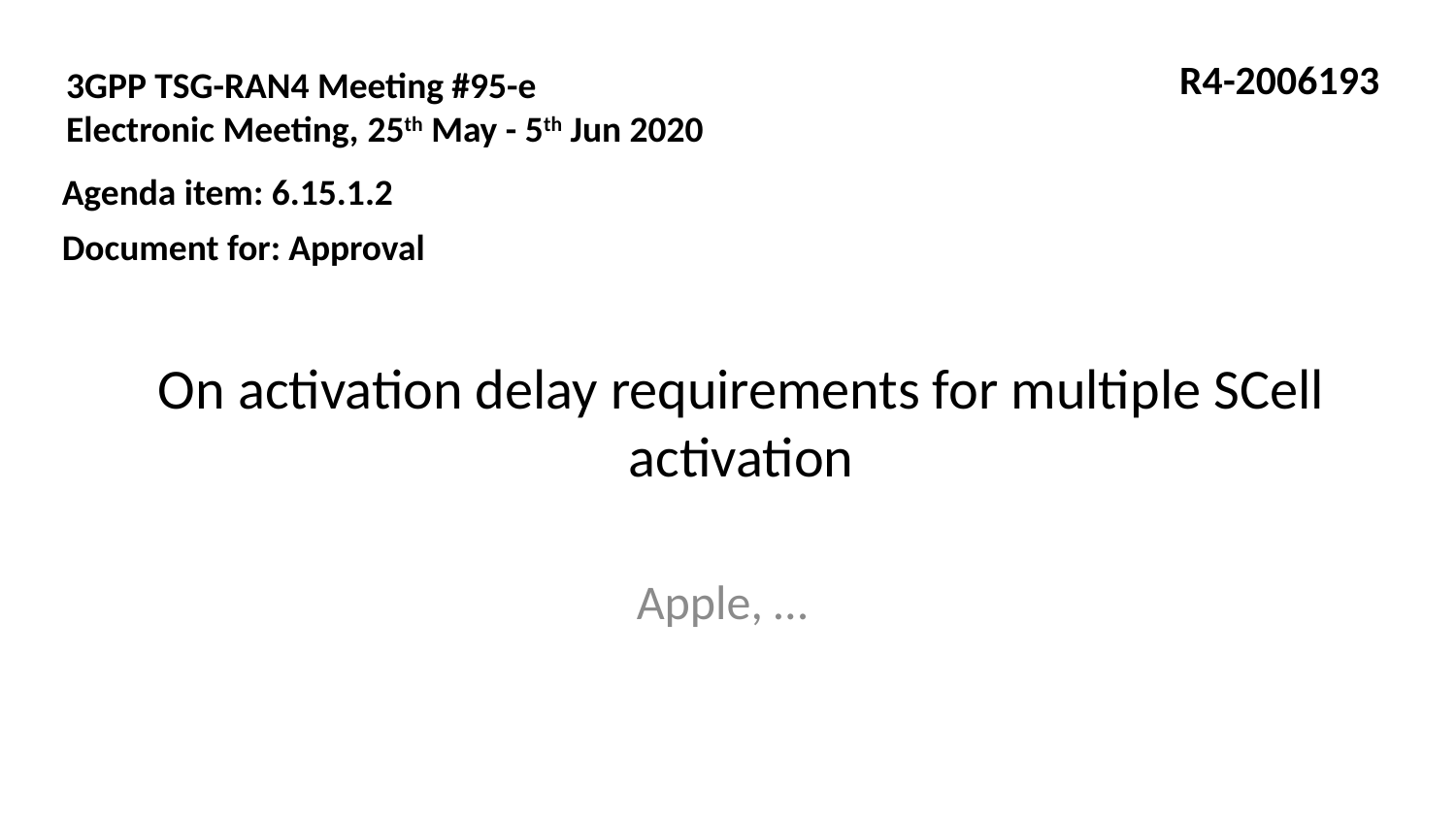

R4-2006193
3GPP TSG-RAN4 Meeting #95-e
Electronic Meeting, 25th May - 5th Jun 2020
Agenda item: 6.15.1.2
Document for: Approval
# On activation delay requirements for multiple SCell activation
Apple, …